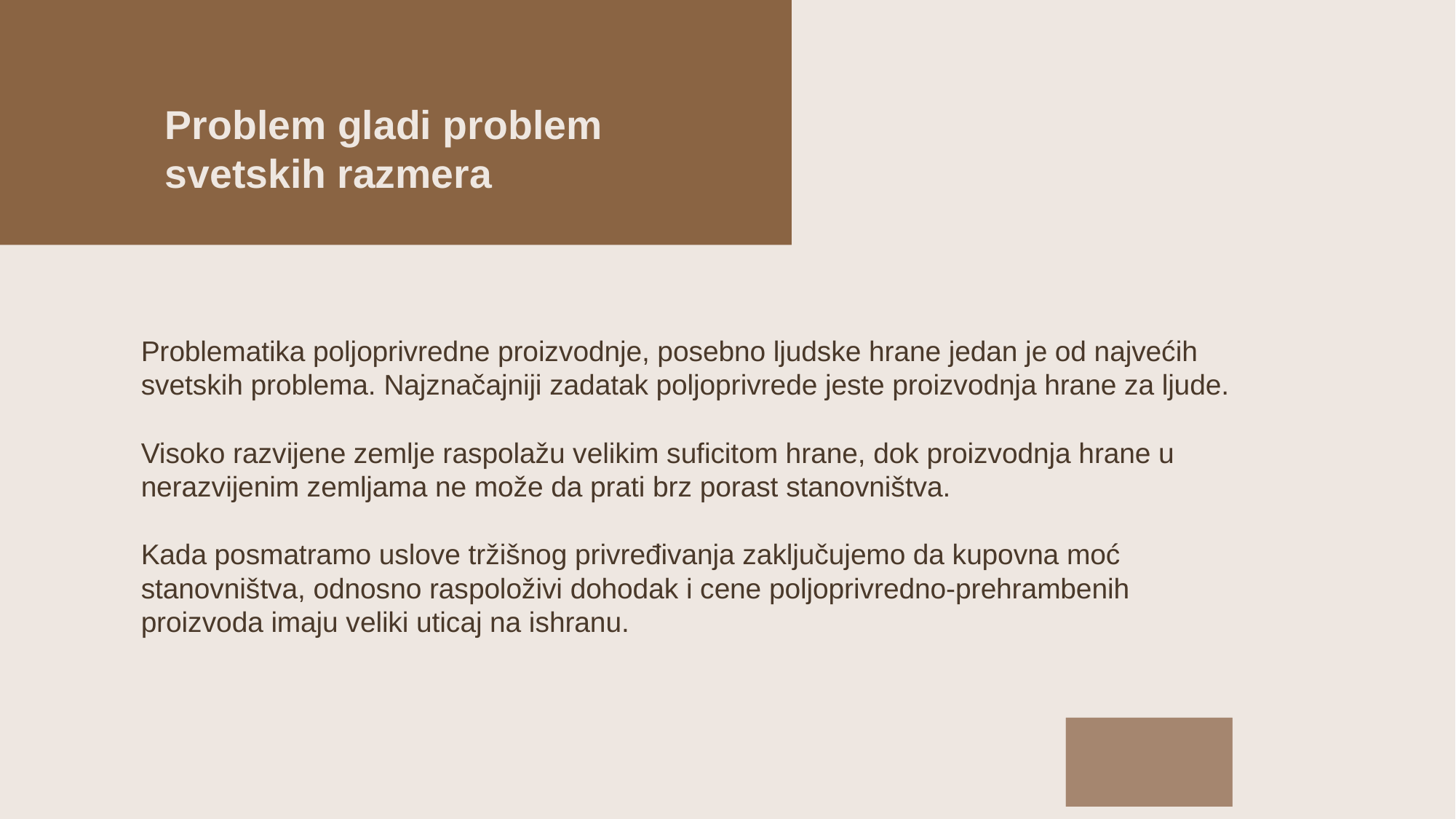

Problem gladi problem svetskih razmera
Problematika poljoprivredne proizvodnje, posebno ljudske hrane jedan je od najvećih
svetskih problema. Najznačajniji zadatak poljoprivrede jeste proizvodnja hrane za ljude.

Visoko razvijene zemlje raspolažu velikim suficitom hrane, dok proizvodnja hrane u
nerazvijenim zemljama ne može da prati brz porast stanovništva.

Kada posmatramo uslove tržišnog privređivanja zaključujemo da kupovna moć
stanovništva, odnosno raspoloživi dohodak i cene poljoprivredno-prehrambenih
proizvoda imaju veliki uticaj na ishranu.